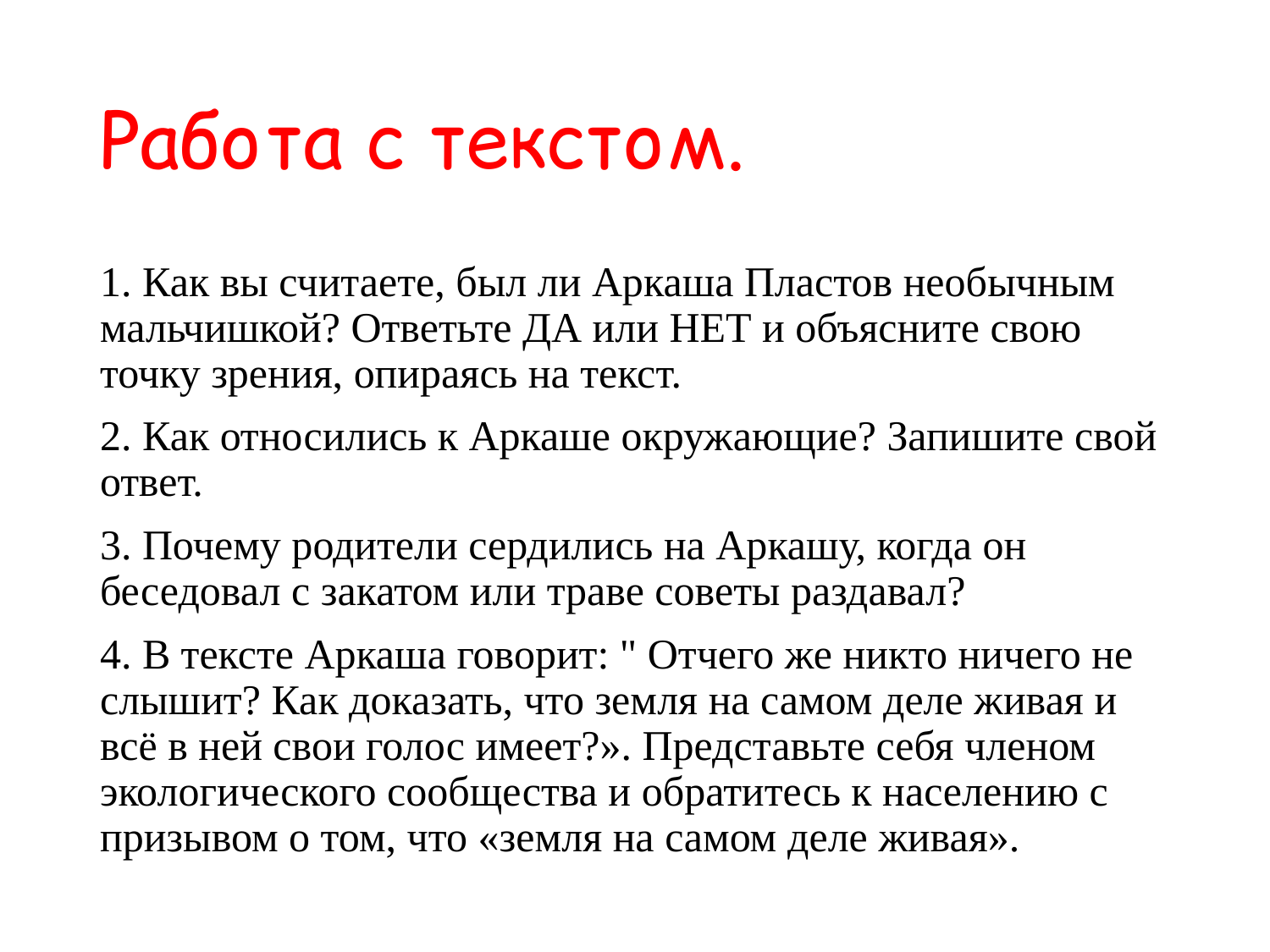

# Работа с текстом.
1. Как вы считаете, был ли Аркаша Пластов необычным мальчишкой? Ответьте ДА или НЕТ и объясните свою точку зрения, опираясь на текст.
2. Как относились к Аркаше окружающие? Запишите свой ответ.
3. Почему родители сердились на Аркашу, когда он беседовал с закатом или траве советы раздавал?
4. В тексте Аркаша говорит: " Отчего же никто ничего не слышит? Как доказать, что земля на самом деле живая и всё в ней свои голос имеет?». Представьте себя членом экологического сообщества и обратитесь к населению с призывом о том, что «земля на самом деле живая».